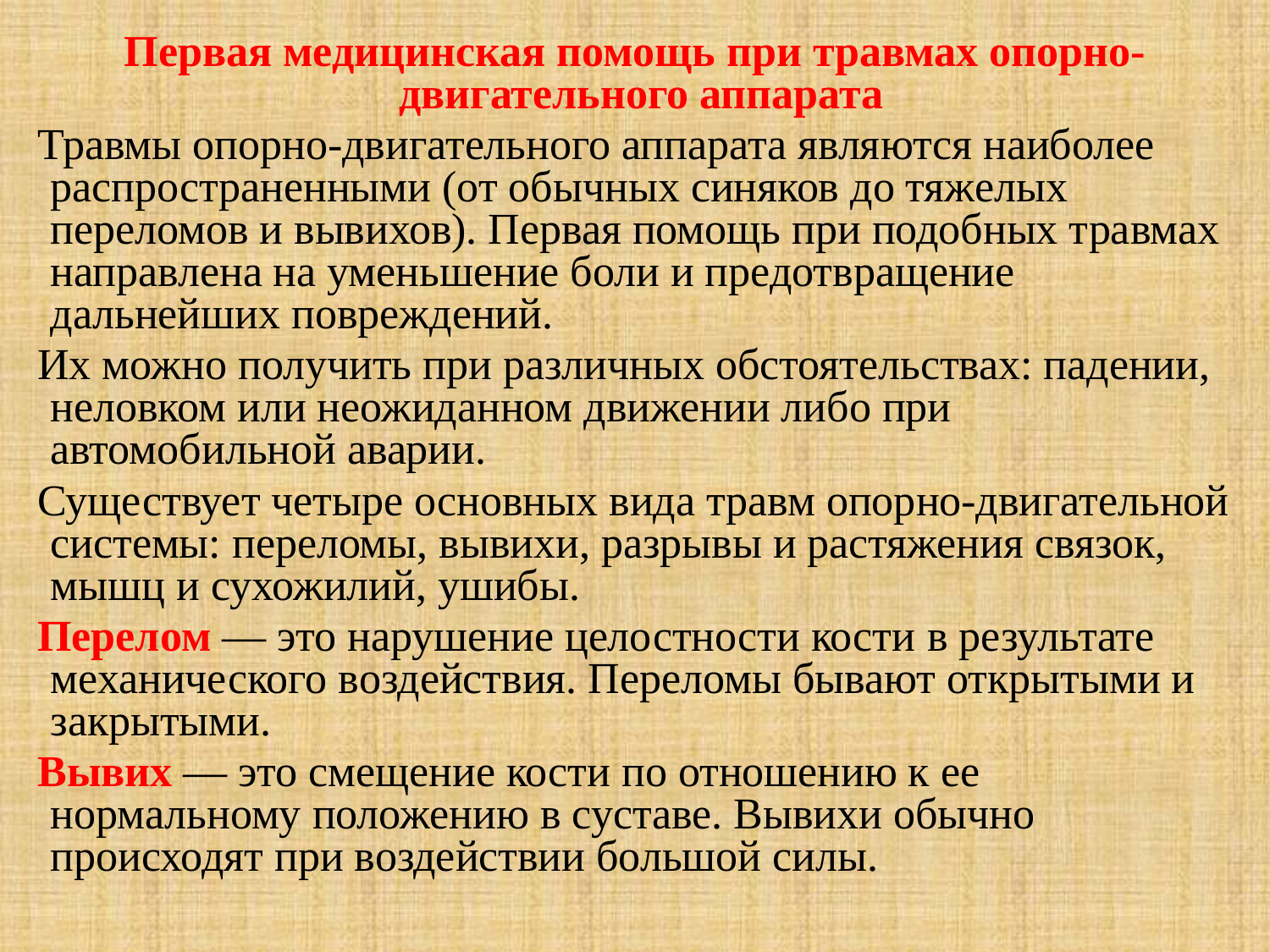

Первая медицинская помощь при травмах опорно-двигательного аппарата
Травмы опорно-двигательного аппарата являются наиболее распространенными (от обычных синяков до тяжелых переломов и вывихов). Первая помощь при подобных травмах направлена на уменьшение боли и предотвращение дальнейших повреждений.
Их можно получить при различных обстоятельствах: падении, неловком или неожиданном движении либо при автомобильной аварии.
Существует четыре основных вида травм опорно-двигательной системы: переломы, вывихи, разрывы и растяжения связок, мышц и сухожилий, ушибы.
Перелом — это нарушение целостности кости в результате механического воздействия. Переломы бывают открытыми и закрытыми.
Вывих — это смещение кости по отношению к ее нормальному положению в суставе. Вывихи обычно происходят при воздействии большой силы.